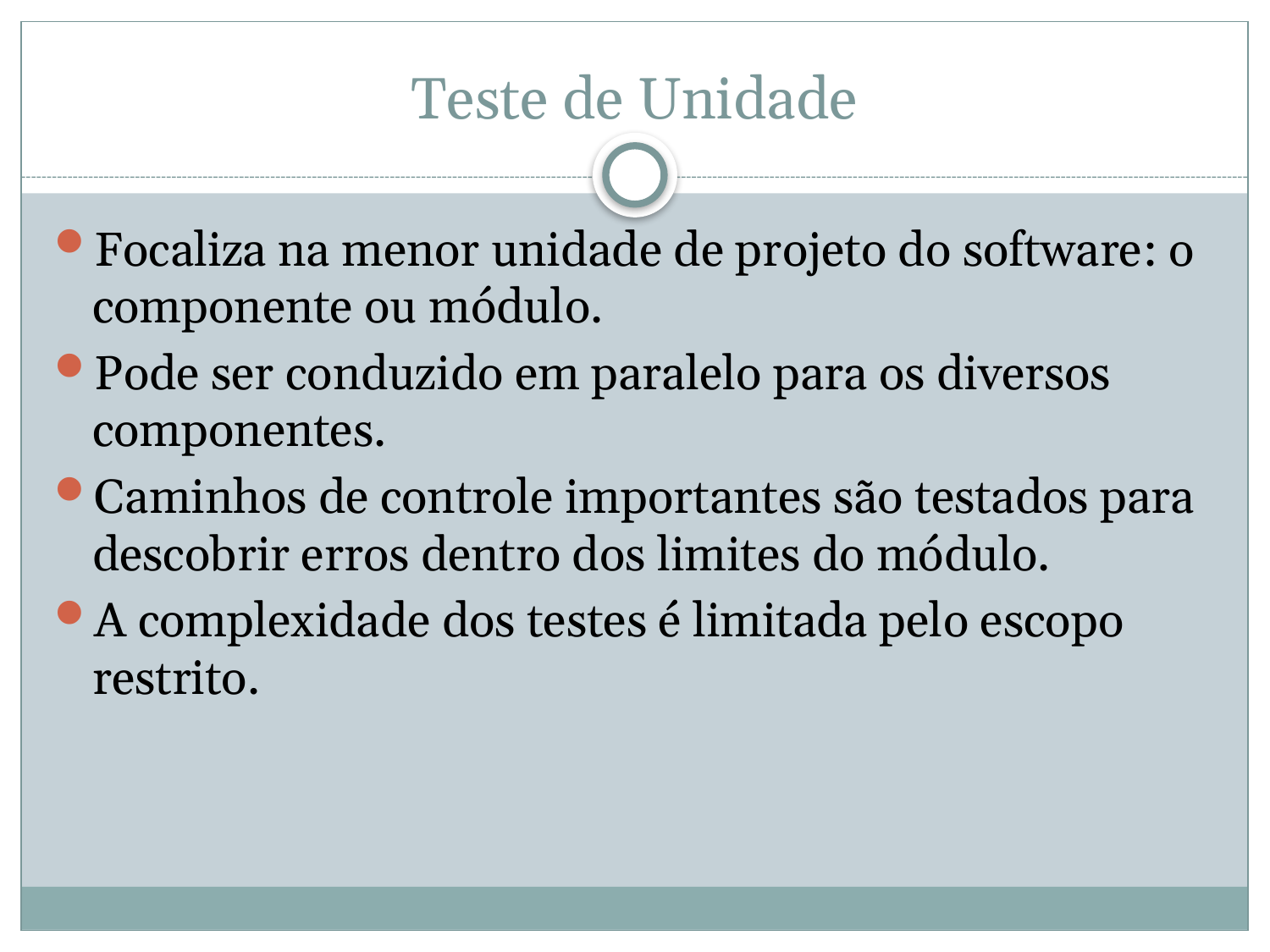

# Teste de Unidade
Focaliza na menor unidade de projeto do software: o componente ou módulo.
Pode ser conduzido em paralelo para os diversos componentes.
Caminhos de controle importantes são testados para descobrir erros dentro dos limites do módulo.
A complexidade dos testes é limitada pelo escopo restrito.